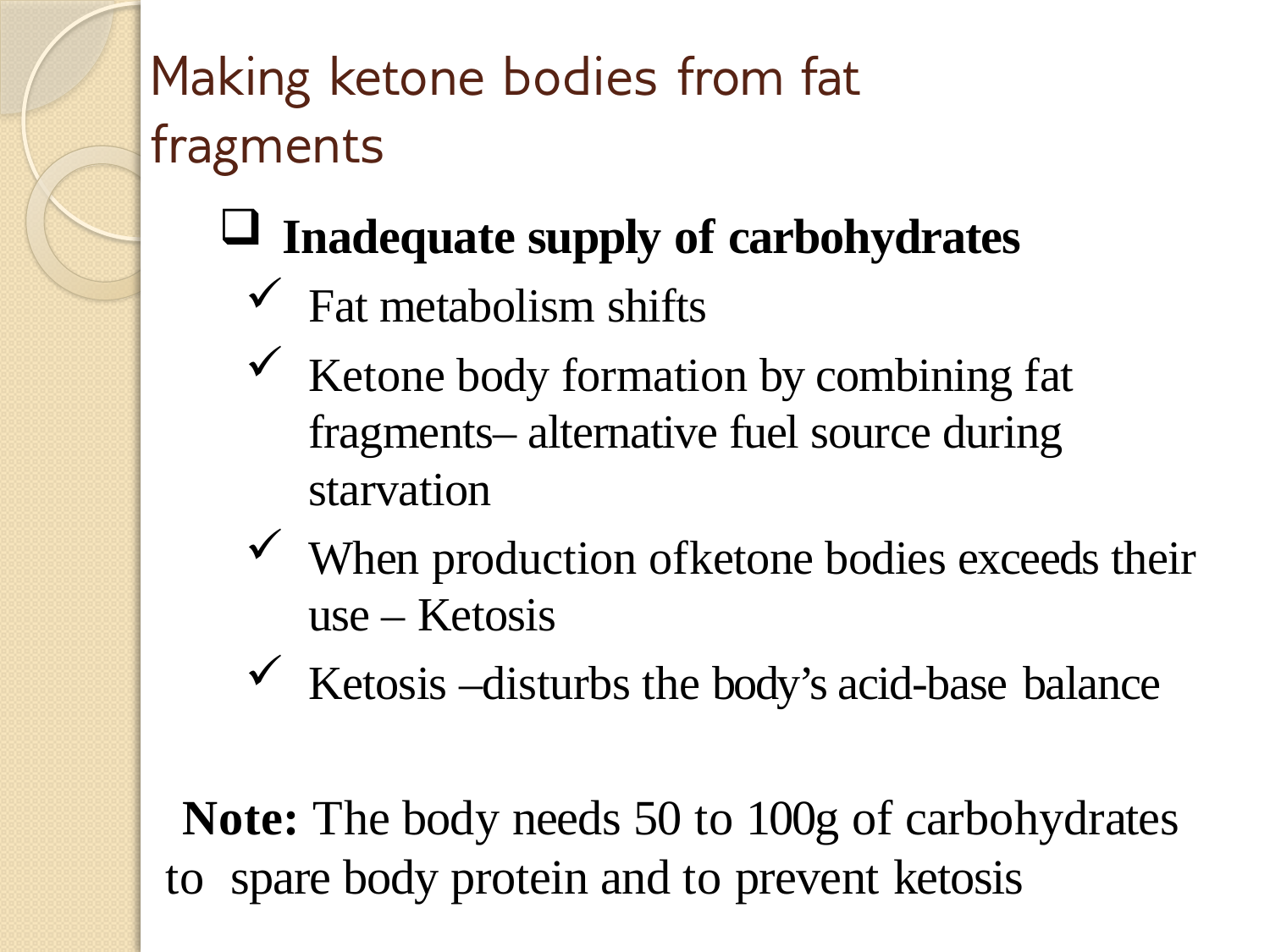

# Making ketone bodies from fat fragments
Inadequate supply of carbohydrates
Fat metabolism shifts
Ketone body formation by combining fat  fragments– alternative fuel source during starvation
When production of	ketone bodies exceeds their  use – Ketosis
Ketosis –disturbs the body’s acid-base balance

     Note: The body needs 50 to 100g of carbohydrates to  spare body protein and to prevent ketosis